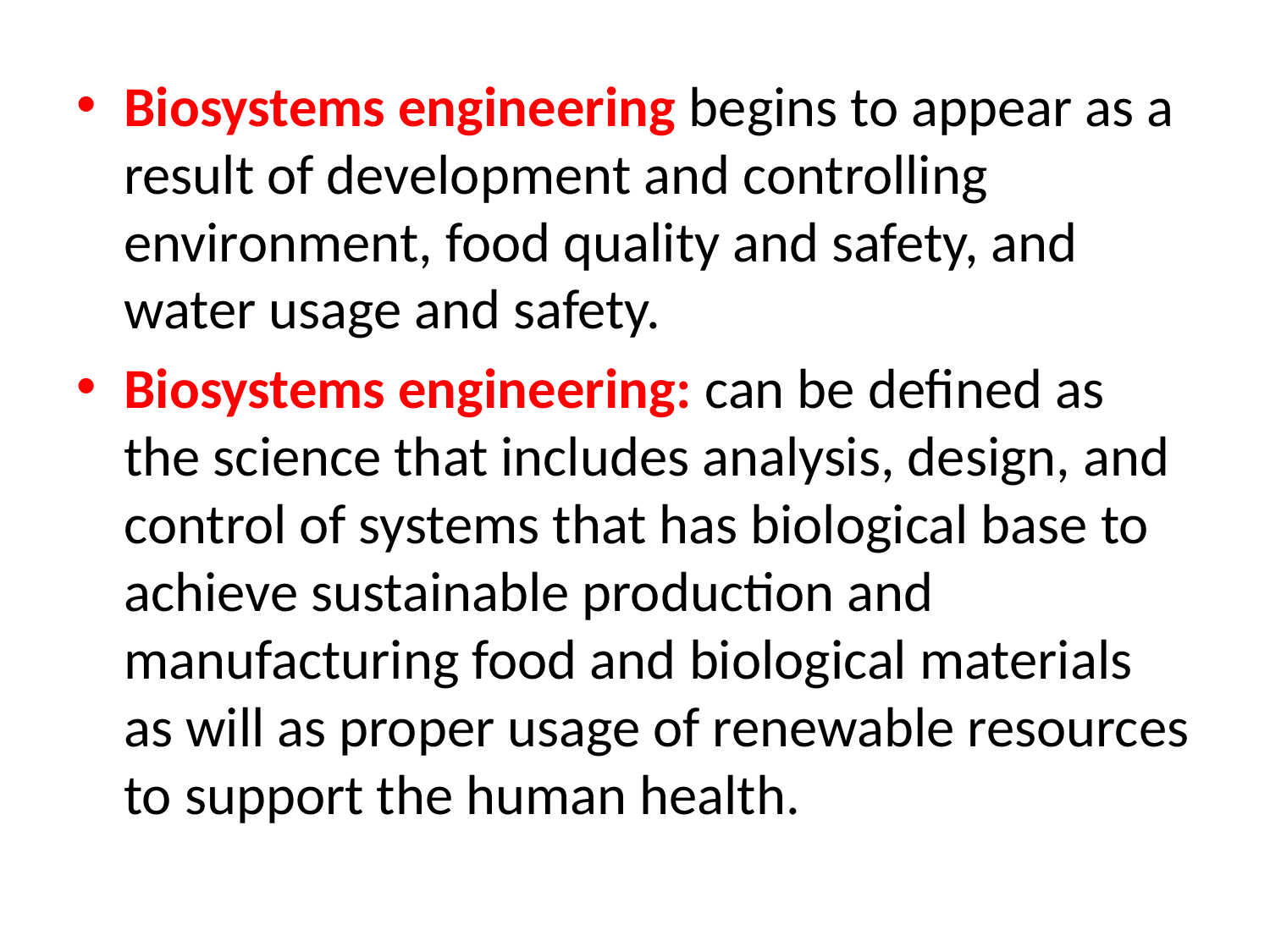

Biosystems engineering begins to appear as a result of development and controlling environment, food quality and safety, and water usage and safety.
Biosystems engineering: can be defined as the science that includes analysis, design, and control of systems that has biological base to achieve sustainable production and manufacturing food and biological materials as will as proper usage of renewable resources to support the human health.